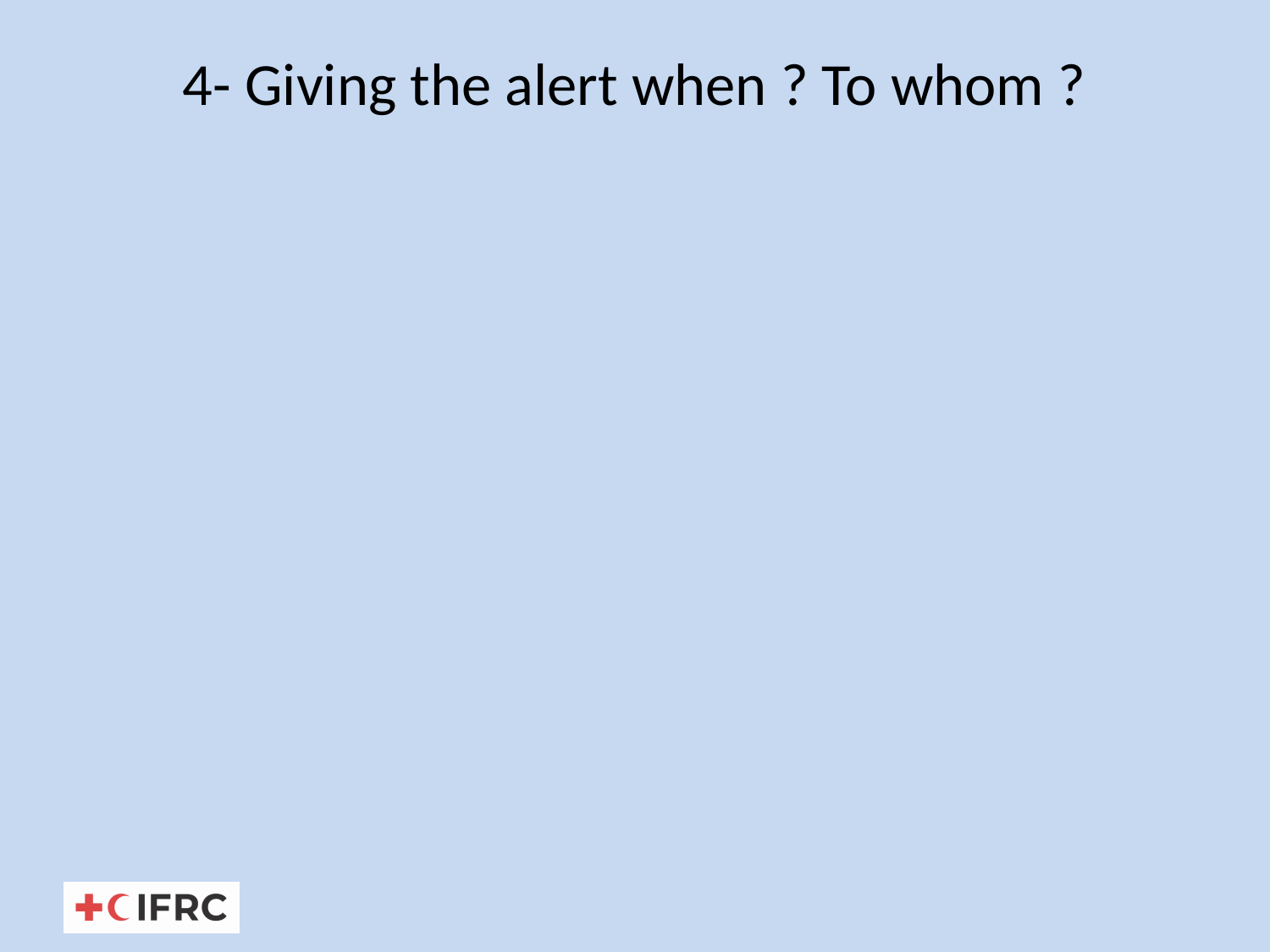

# 4- Giving the alert when ? To whom ?